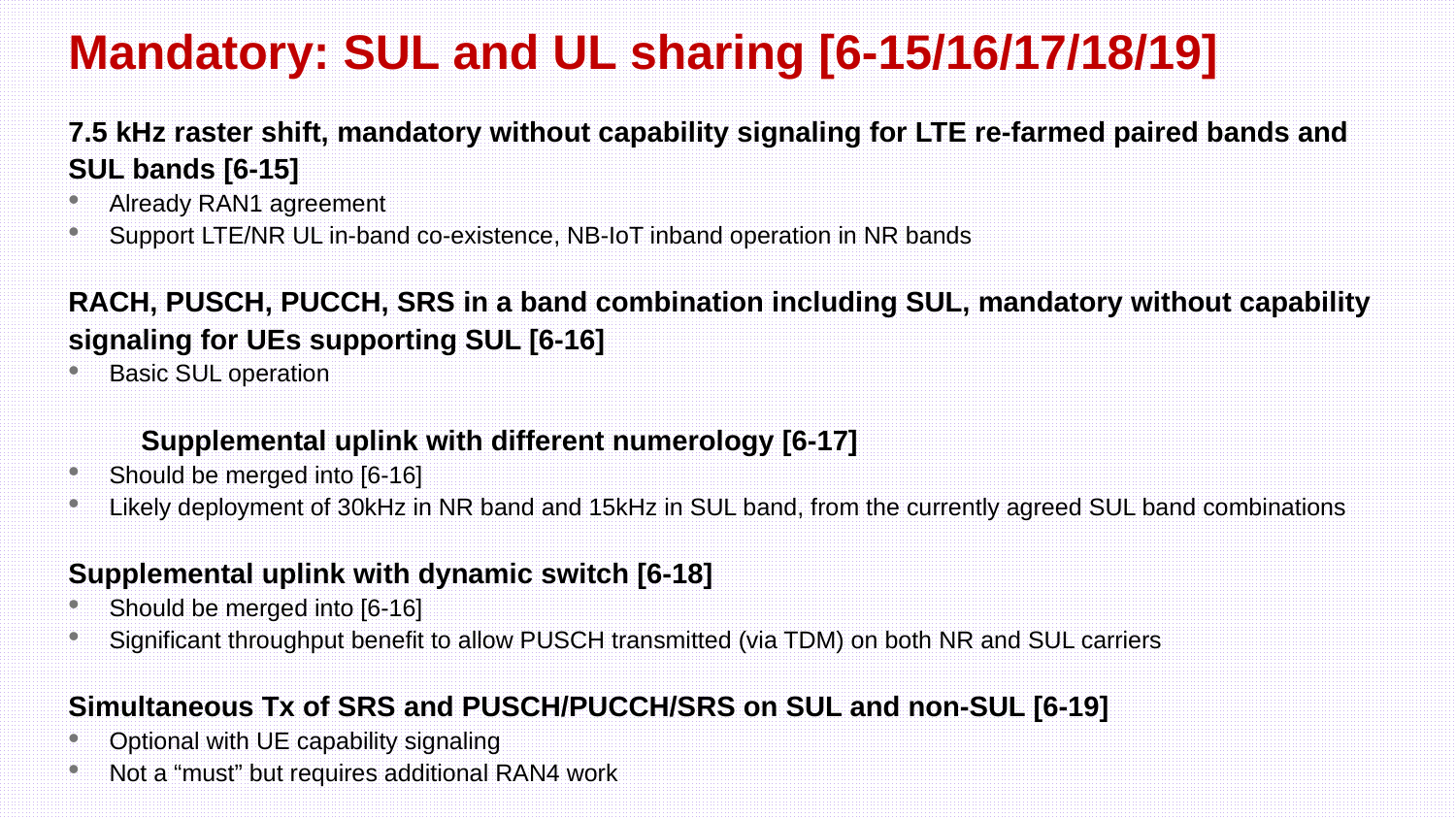

Mandatory: SUL and UL sharing [6-15/16/17/18/19]
7.5 kHz raster shift, mandatory without capability signaling for LTE re-farmed paired bands and SUL bands [6-15]
Already RAN1 agreement
Support LTE/NR UL in-band co-existence, NB-IoT inband operation in NR bands

RACH, PUSCH, PUCCH, SRS in a band combination including SUL, mandatory without capability signaling for UEs supporting SUL [6-16]
Basic SUL operation

Supplemental uplink with different numerology [6-17]
Should be merged into [6-16]
Likely deployment of 30kHz in NR band and 15kHz in SUL band, from the currently agreed SUL band combinations

Supplemental uplink with dynamic switch [6-18]
Should be merged into [6-16]
Significant throughput benefit to allow PUSCH transmitted (via TDM) on both NR and SUL carriers

Simultaneous Tx of SRS and PUSCH/PUCCH/SRS on SUL and non-SUL [6-19]
Optional with UE capability signaling
Not a “must” but requires additional RAN4 work